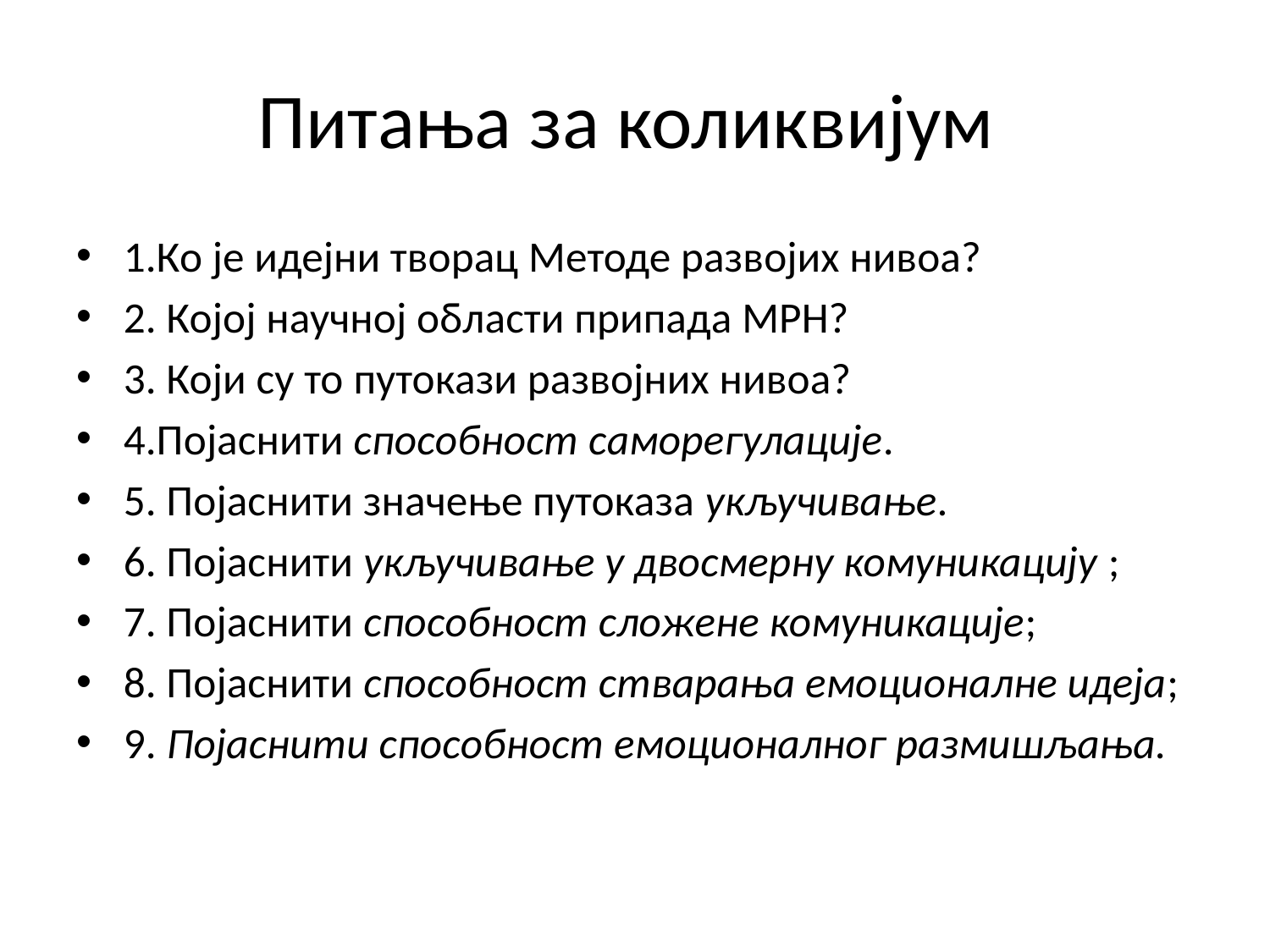

# Питања за коликвијум
1.Ко је идејни творац Методе развојих нивоа?
2. Којој научној области припада МРН?
3. Који су то путокази развојних нивоа?
4.Појаснити способност саморегулације.
5. Појаснити значење путоказа укључивање.
6. Појаснити укључивање у двосмерну комуникацију ;
7. Појаснити способност сложене комуникације;
8. Појаснити способност стварања емоционалне идеја;
9. Појаснити способност емоционалног размишљања.